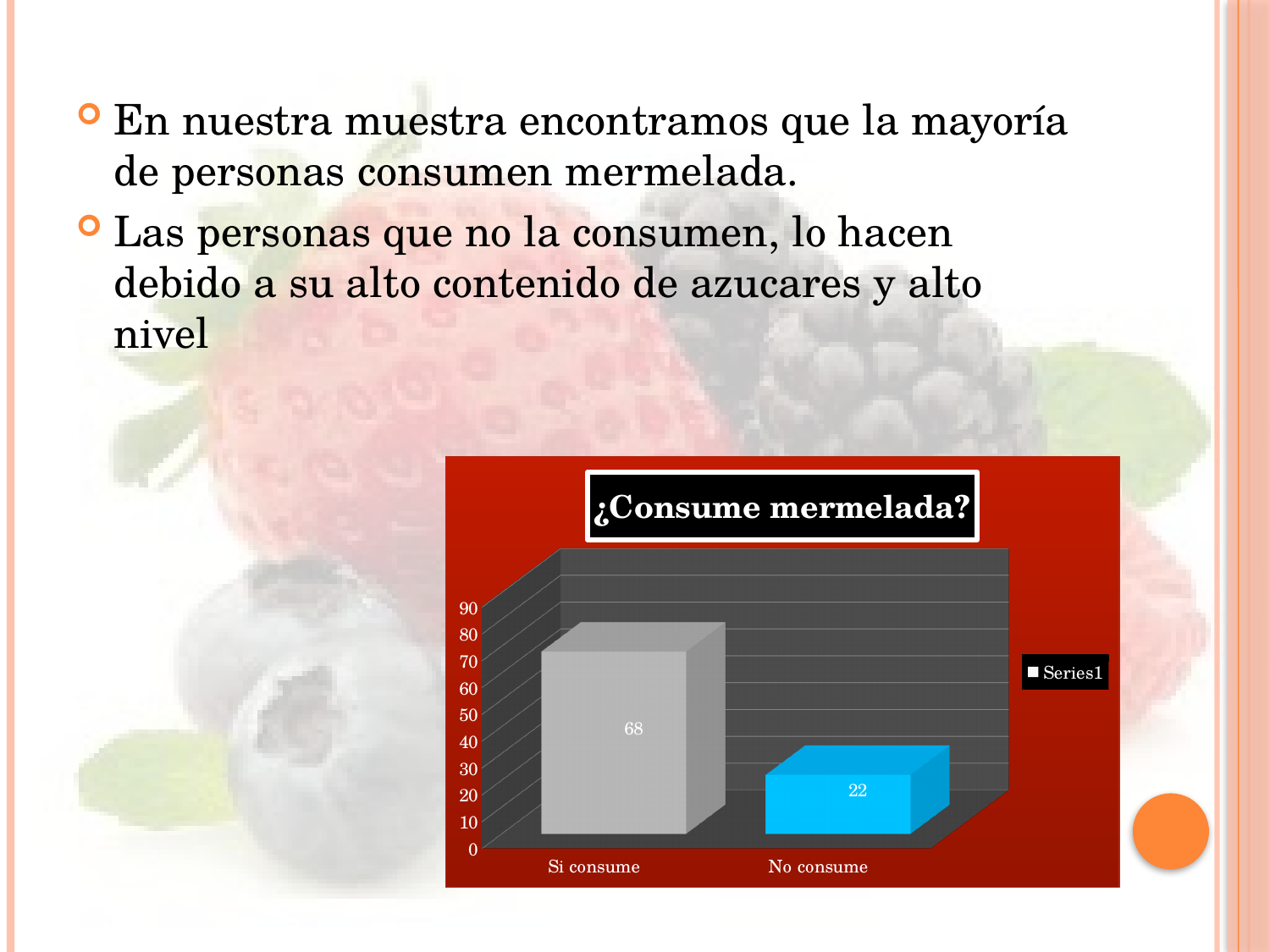

#
En nuestra muestra encontramos que la mayoría de personas consumen mermelada.
Las personas que no la consumen, lo hacen debido a su alto contenido de azucares y alto nivel

[unsupported chart]